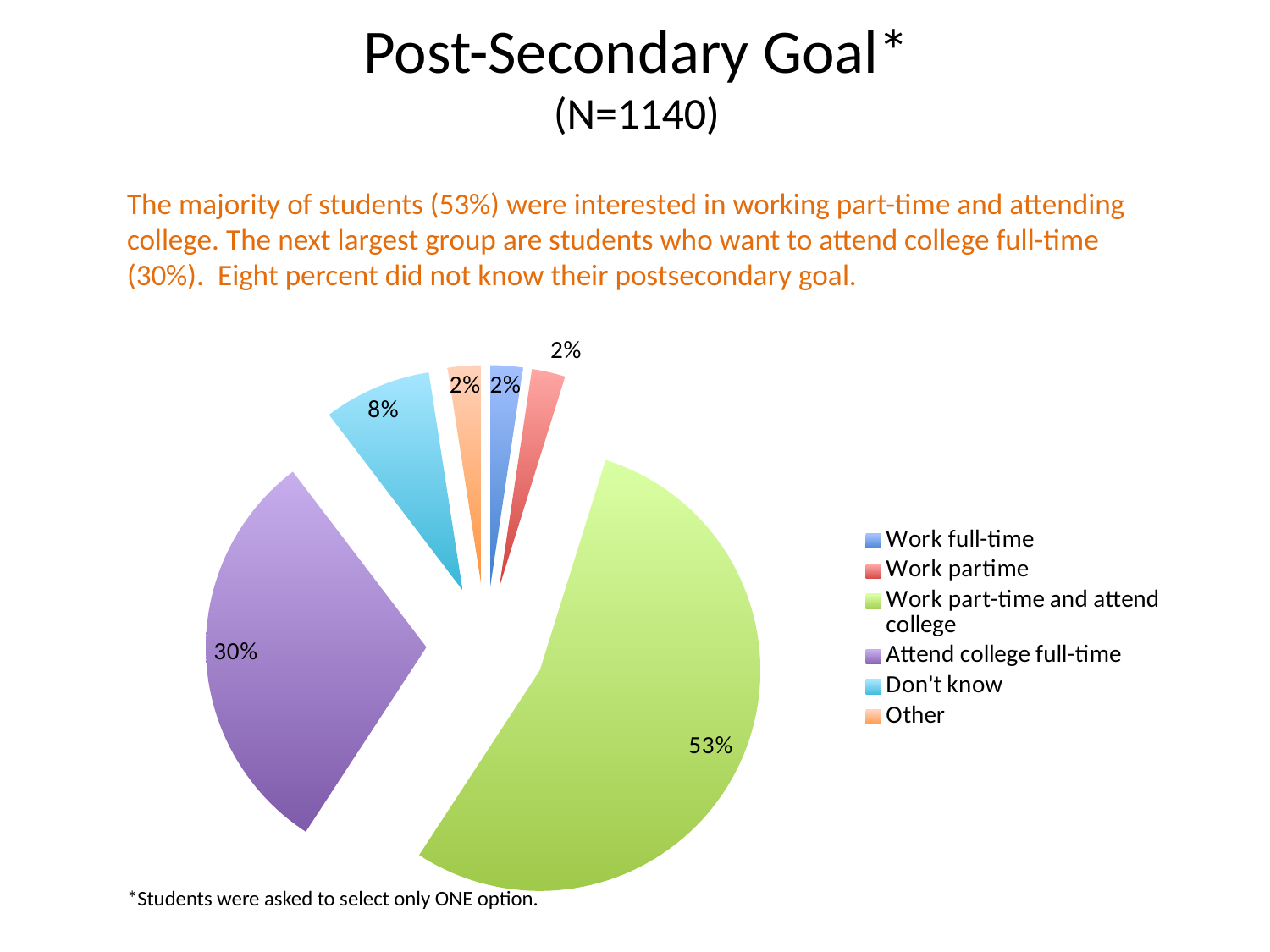

# Post-Secondary Goal* (N=1140)
The majority of students (53%) were interested in working part-time and attending college. The next largest group are students who want to attend college full-time (30%).  Eight percent did not know their postsecondary goal.

### Chart

| Category |  |
|---|---|
| Work full-time | 0.023037542662116 |
| Work partime | 0.0238907849829352 |
| Work part-time and attend college | 0.52901023890785 |
| Attend college full-time | 0.296075085324232 |
| Don't know | 0.0767918088737201 |
| Other | 0.0238907849829352 |
*Students were asked to select only ONE option.